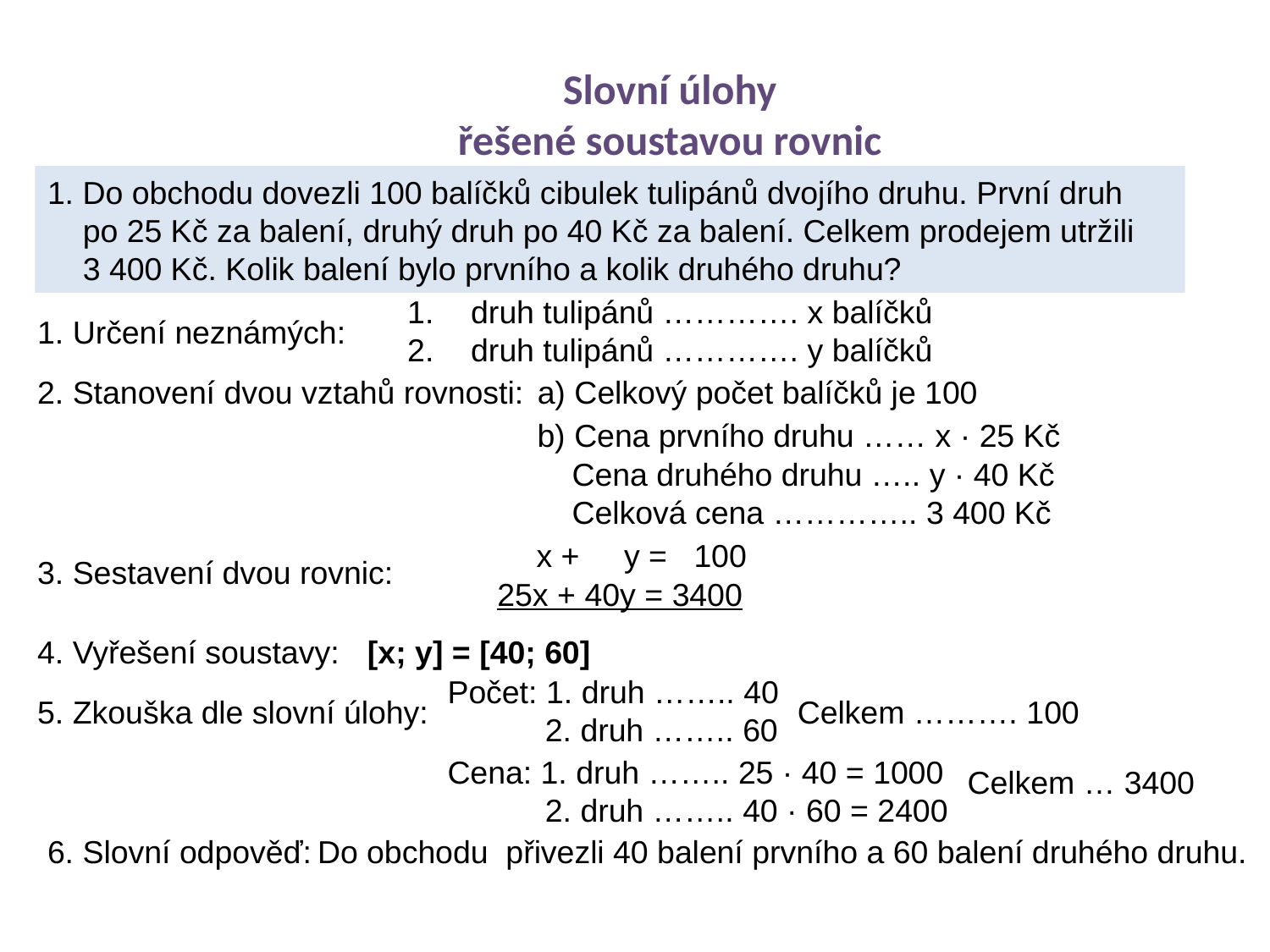

Slovní úlohy
řešené soustavou rovnic

1. Do obchodu dovezli 100 balíčků cibulek tulipánů dvojího druhu. První druh
    po 25 Kč za balení, druhý druh po 40 Kč za balení. Celkem prodejem utržili
    3 400 Kč. Kolik balení bylo prvního a kolik druhého druhu?
druh tulipánů …………. x balíčků
druh tulipánů …………. y balíčků
1. Určení neznámých:
2. Stanovení dvou vztahů rovnosti:
a) Celkový počet balíčků je 100
 b) Cena prvního druhu …… x · 25 Kč
     Cena druhého druhu ….. y · 40 Kč
     Celková cena ………….. 3 400 Kč
    x +     y =   100
25x + 40y = 3400
3. Sestavení dvou rovnic:
4. Vyřešení soustavy:
[x; y] = [40; 60]
Počet: 1. druh …….. 40
           2. druh …….. 60
5. Zkouška dle slovní úlohy:
Celkem ………. 100
Cena: 1. druh …….. 25 · 40 = 1000
           2. druh …….. 40 · 60 = 2400
Celkem … 3400
6. Slovní odpověď:
Do obchodu  přivezli 40 balení prvního a 60 balení druhého druhu.